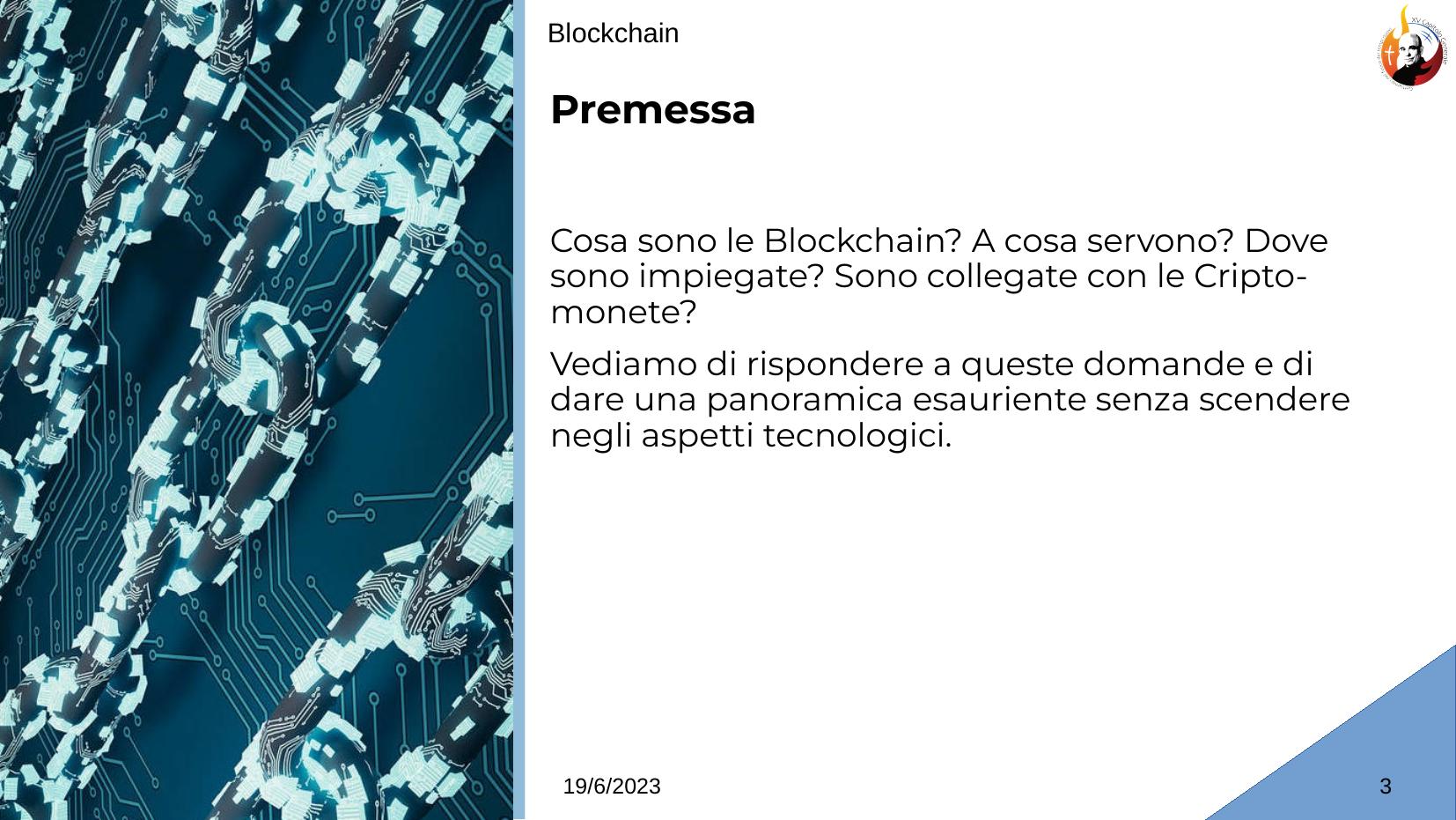

Blockchain
Premessa
# Cosa sono le Blockchain? A cosa servono? Dove sono impiegate? Sono collegate con le Cripto-monete?
Vediamo di rispondere a queste domande e di dare una panoramica esauriente senza scendere negli aspetti tecnologici.